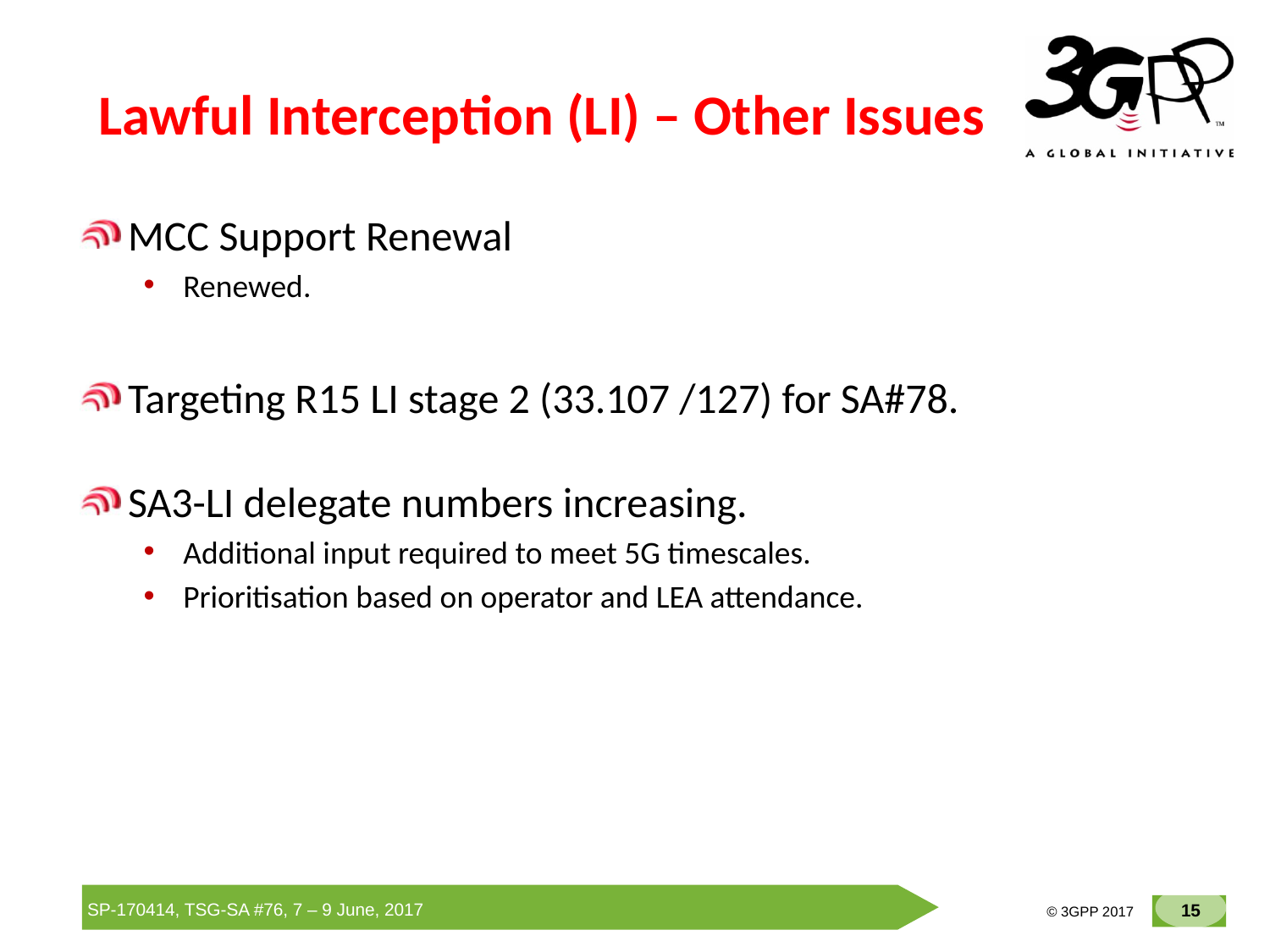

# Lawful Interception (LI) – Other Issues
MCC Support Renewal
Renewed.

Targeting R15 LI stage 2 (33.107 /127) for SA#78.

SA3-LI delegate numbers increasing.
Additional input required to meet 5G timescales.
Prioritisation based on operator and LEA attendance.